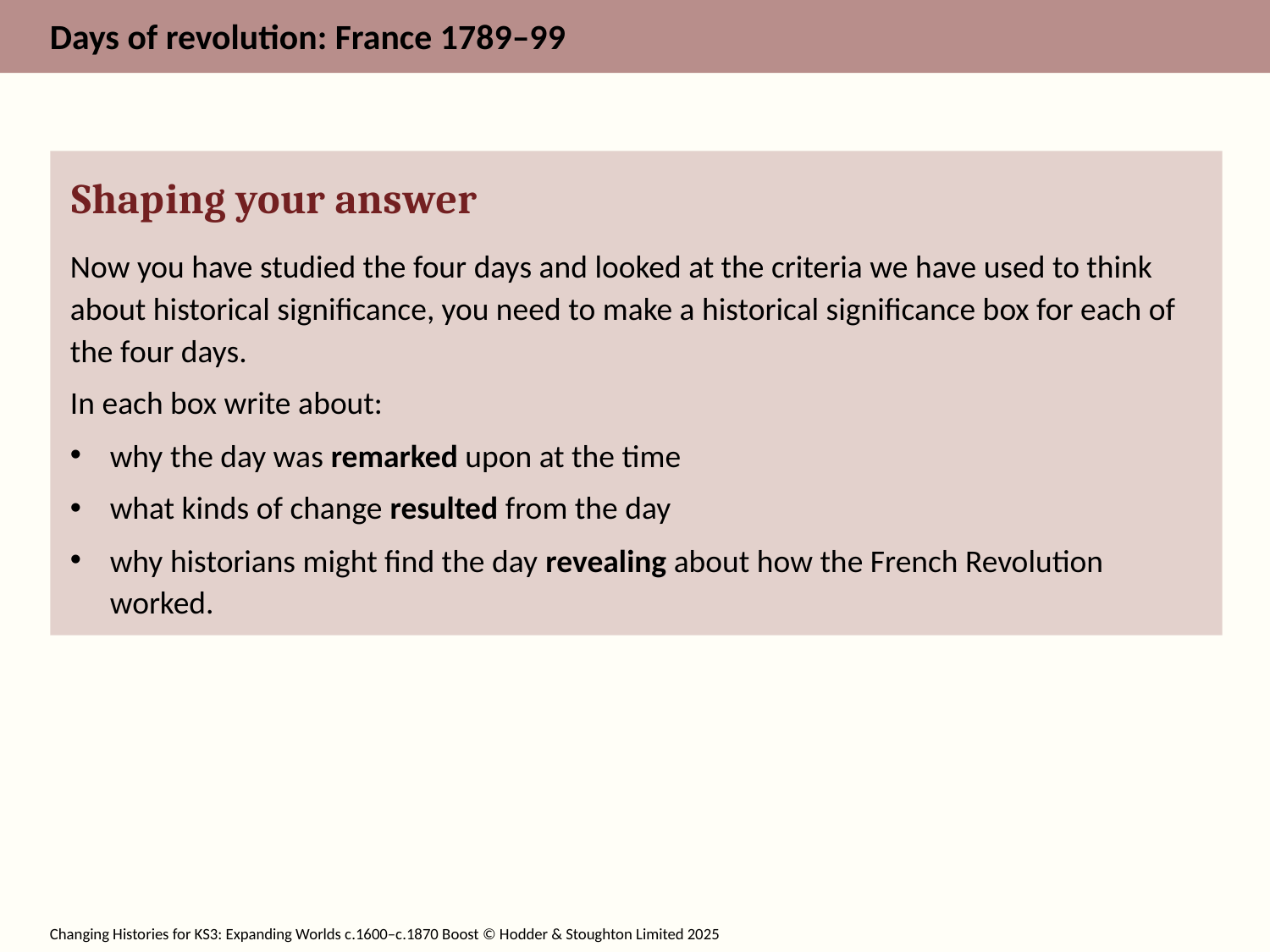

Shaping your answer
Now you have studied the four days and looked at the criteria we have used to think about historical significance, you need to make a historical significance box for each of the four days.
In each box write about:
why the day was remarked upon at the time
what kinds of change resulted from the day
why historians might find the day revealing about how the French Revolution worked.